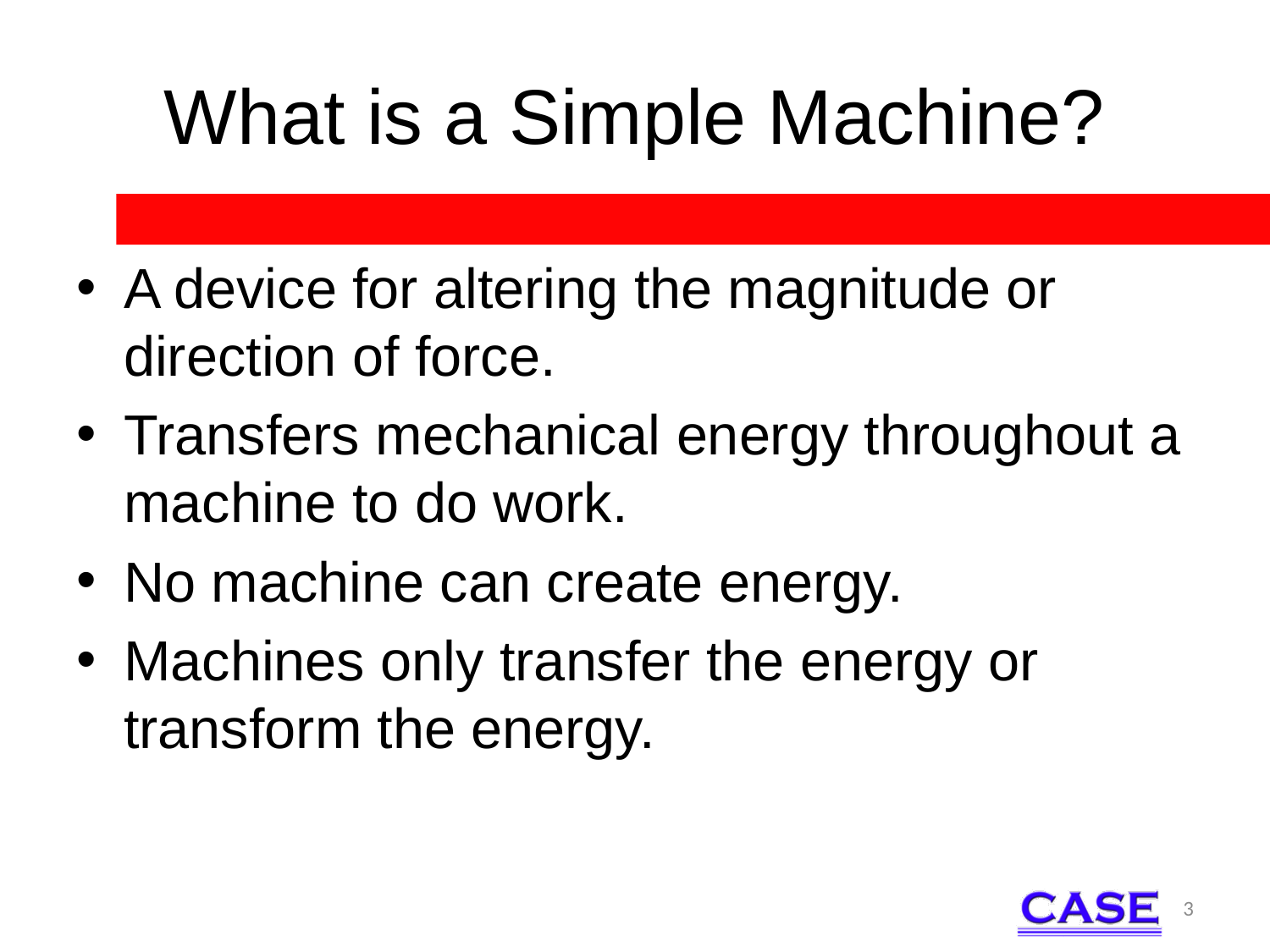

# What is a Simple Machine?
A device for altering the magnitude or direction of force.
Transfers mechanical energy throughout a machine to do work.
No machine can create energy.
Machines only transfer the energy or transform the energy.
3